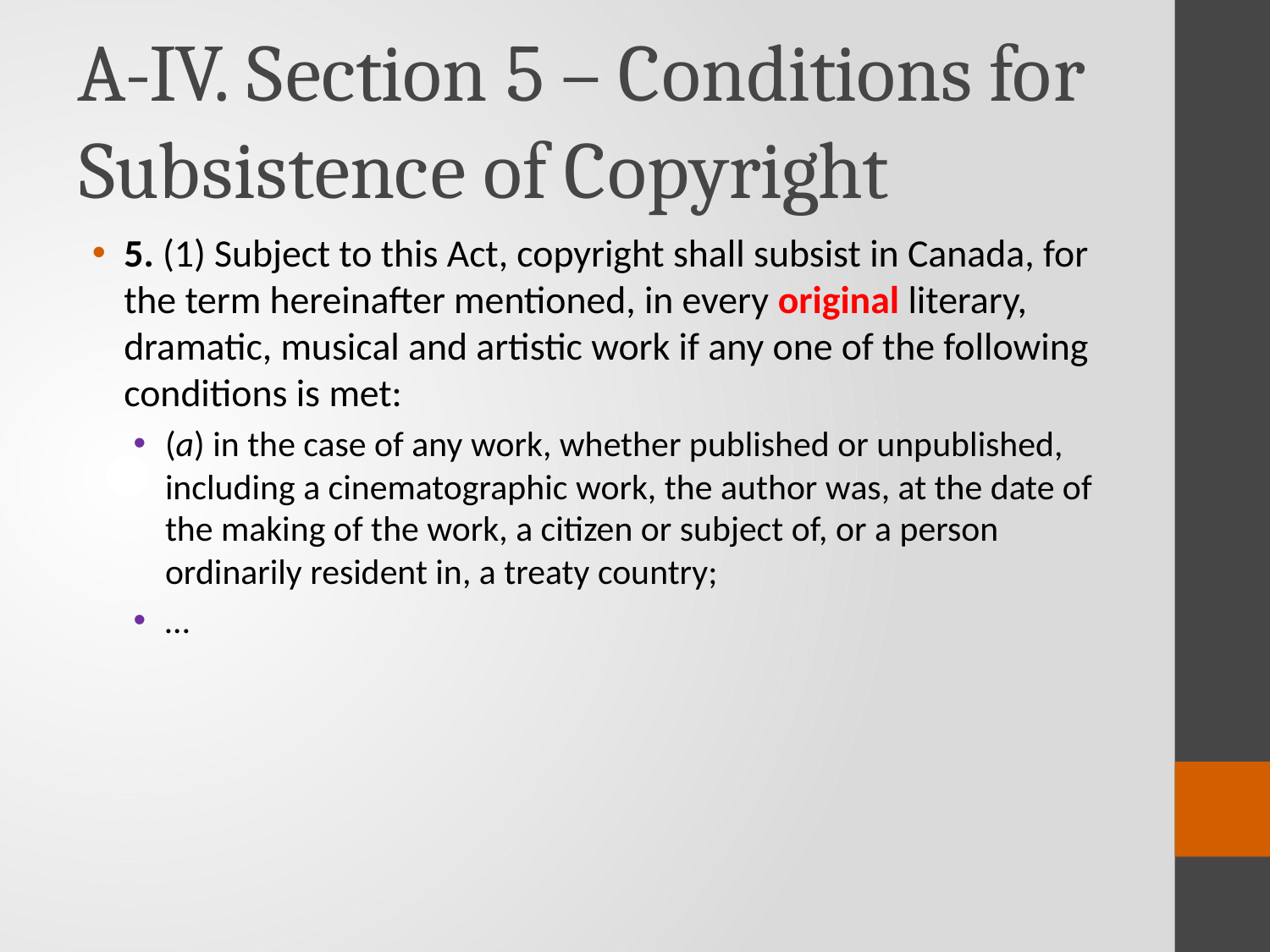

# A-IV. Section 5 – Conditions for Subsistence of Copyright
5. (1) Subject to this Act, copyright shall subsist in Canada, for the term hereinafter mentioned, in every original literary, dramatic, musical and artistic work if any one of the following conditions is met:
(a) in the case of any work, whether published or unpublished, including a cinematographic work, the author was, at the date of the making of the work, a citizen or subject of, or a person ordinarily resident in, a treaty country;
…